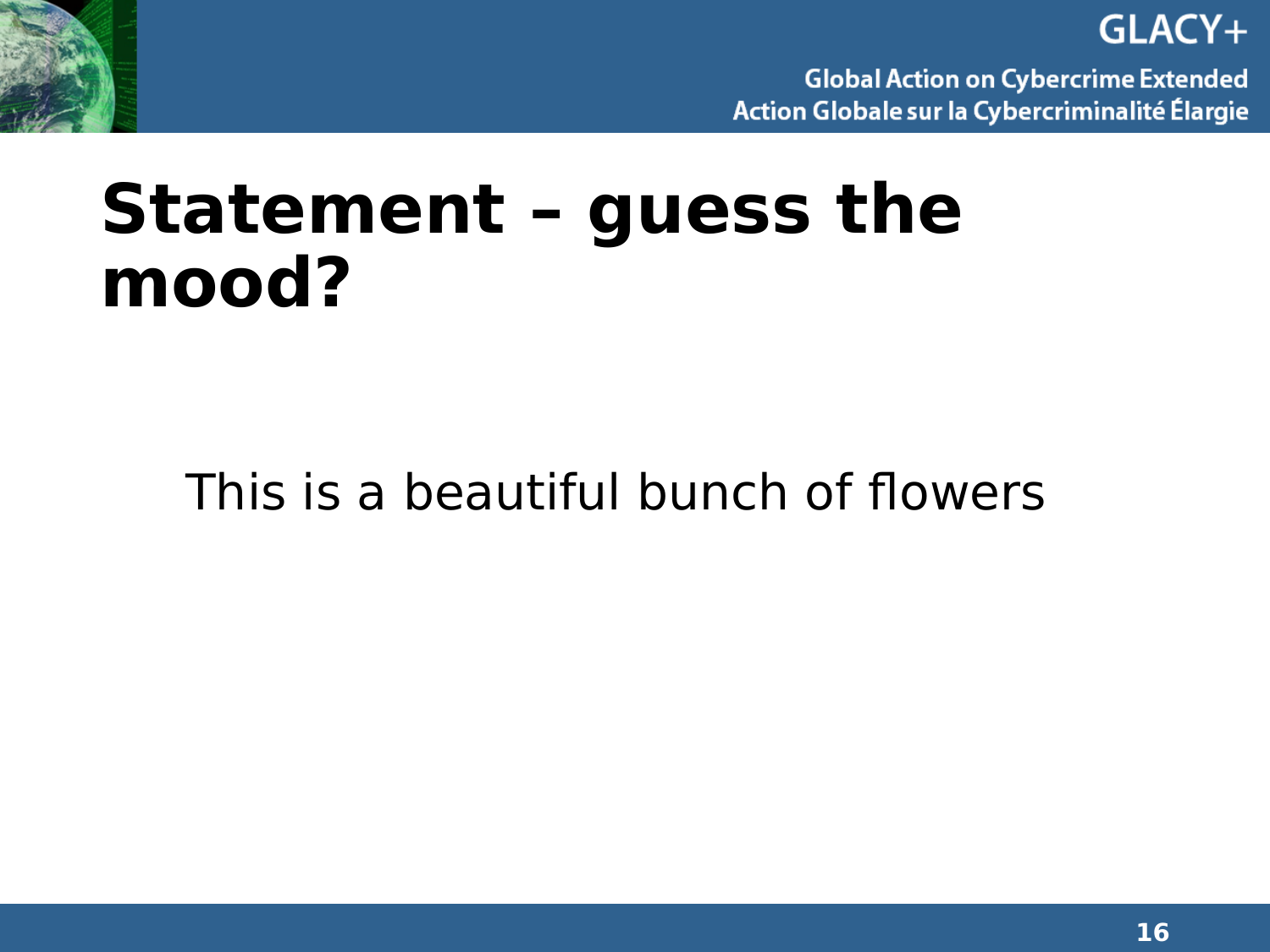

# Statement – guess the mood?

This is a beautiful bunch of flowers

16